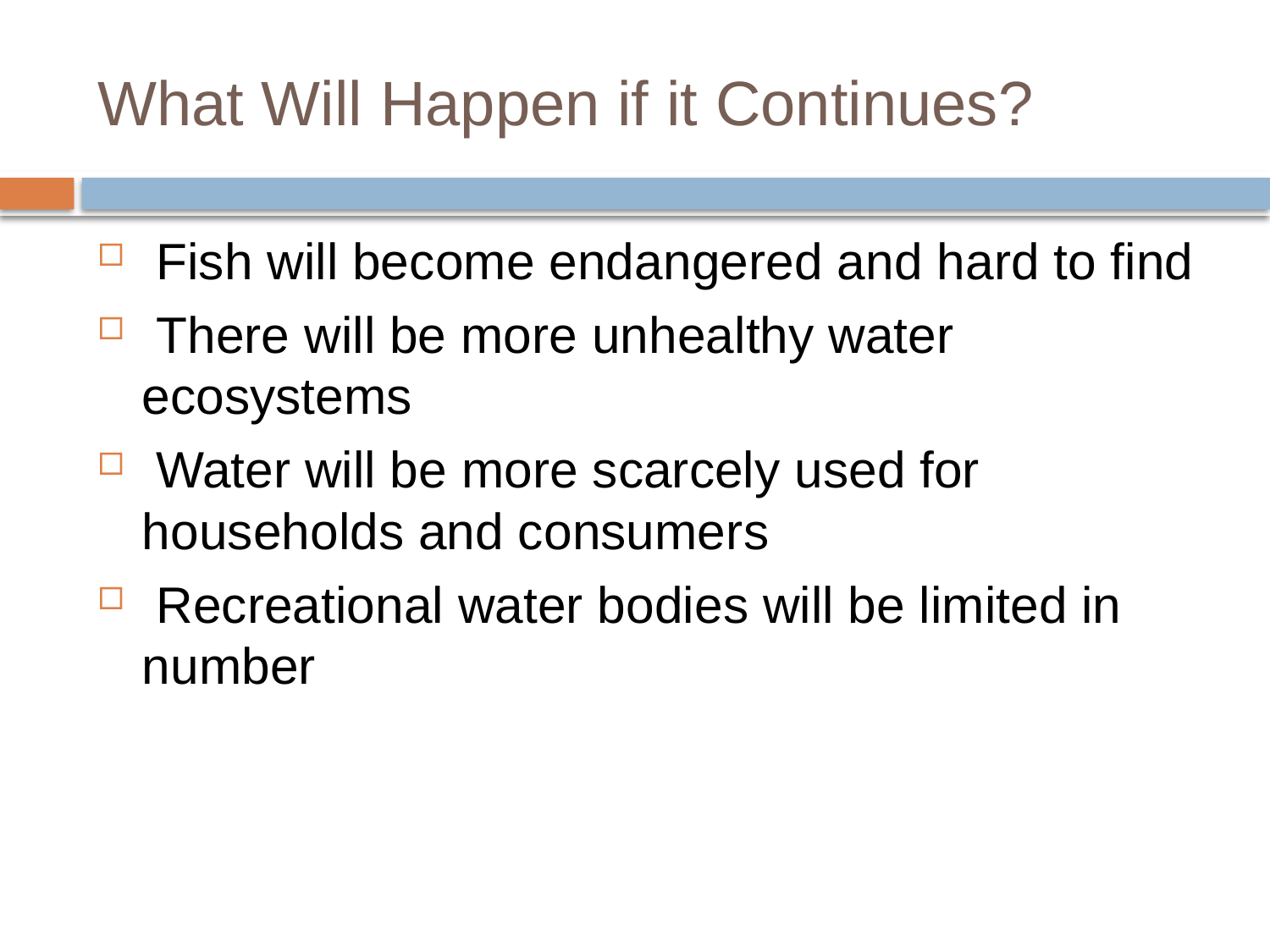

# What Will Happen if it Continues?
 Fish will become endangered and hard to find
 There will be more unhealthy water ecosystems
 Water will be more scarcely used for households and consumers
 Recreational water bodies will be limited in number